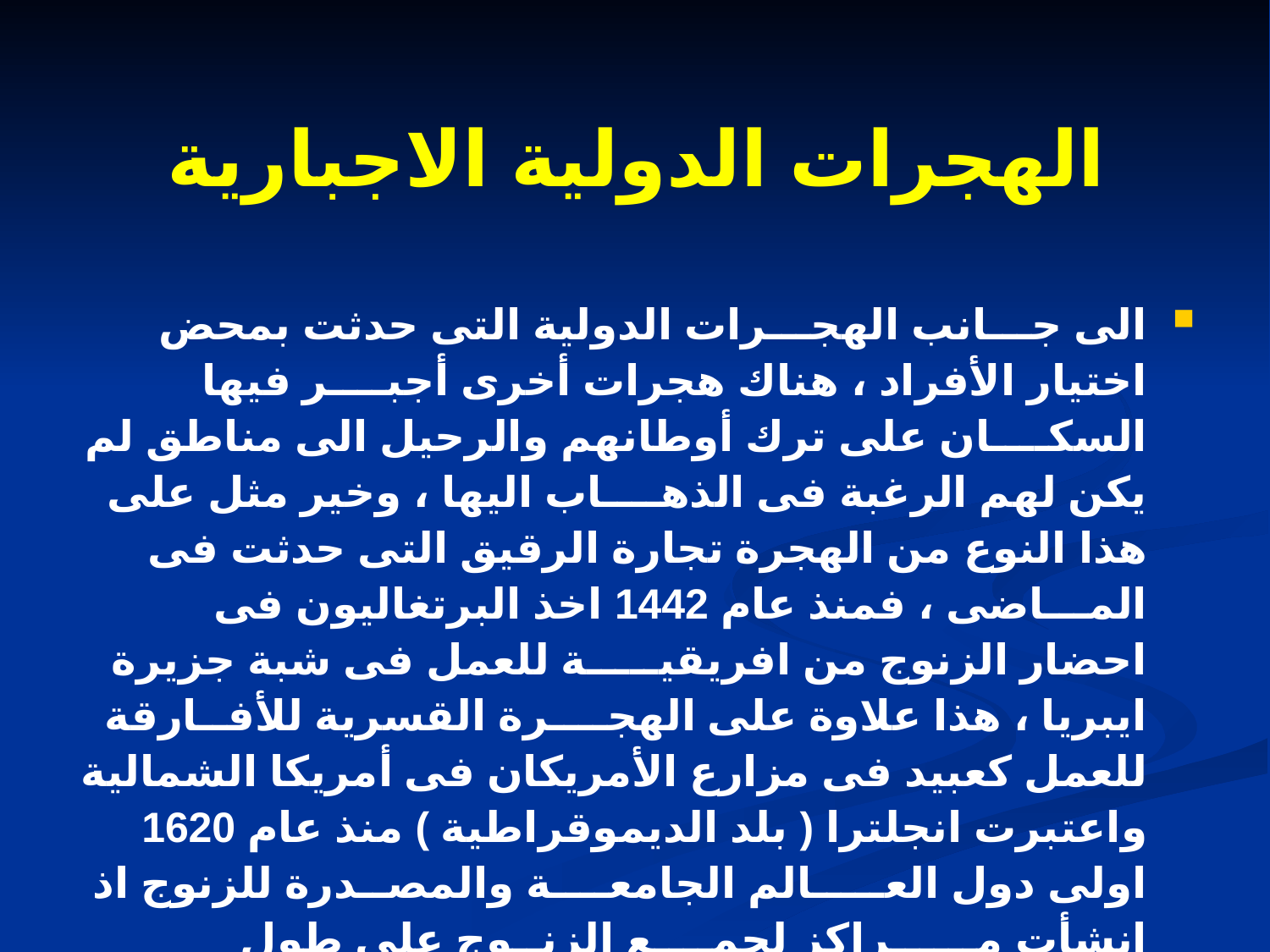

# الهجرات الدولية الاجبارية
الى جـــانب الهجـــرات الدولية التى حدثت بمحض اختيار الأفراد ، هناك هجرات أخرى أجبــــر فيها السكــــان على ترك أوطانهم والرحيل الى مناطق لم يكن لهم الرغبة فى الذهــــاب اليها ، وخير مثل على هذا النوع من الهجرة تجارة الرقيق التى حدثت فى المـــاضى ، فمنذ عام 1442 اخذ البرتغاليون فى احضار الزنوج من افريقيـــــة للعمل فى شبة جزيرة ايبريا ، هذا علاوة على الهجــــرة القسرية للأفــارقة للعمل كعبيد فى مزارع الأمريكان فى أمريكا الشمالية واعتبرت انجلترا ( بلد الديموقراطية ) منذ عام 1620 اولى دول العـــــالم الجامعــــة والمصــدرة للزنوج اذ انشأت مــــــراكز لجمــــع الزنــوج على طول الساحل الغربى لأفريقية المدارية لنقلهم كالحيوانات الى العالم الجديد .حيث كان يموت منهم نحو 15 % ( ربعهم ) وهم فى طريقهم الى العالم الجديد .